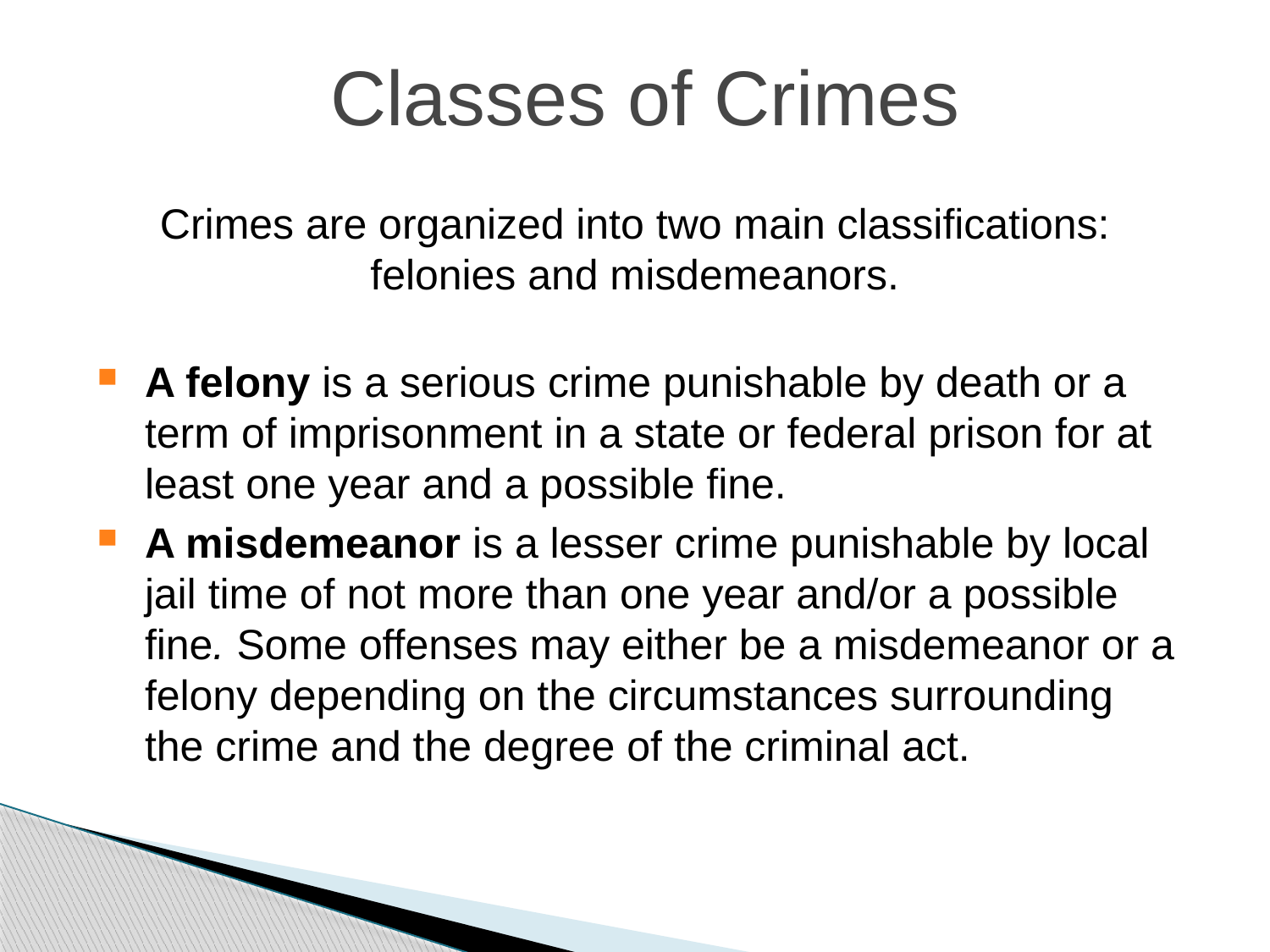

Classes of Crimes
Crimes are organized into two main classifications: felonies and misdemeanors.
A felony is a serious crime punishable by death or a term of imprisonment in a state or federal prison for at least one year and a possible fine.
A misdemeanor is a lesser crime punishable by local jail time of not more than one year and/or a possible fine. Some offenses may either be a misdemeanor or a felony depending on the circumstances surrounding the crime and the degree of the criminal act.